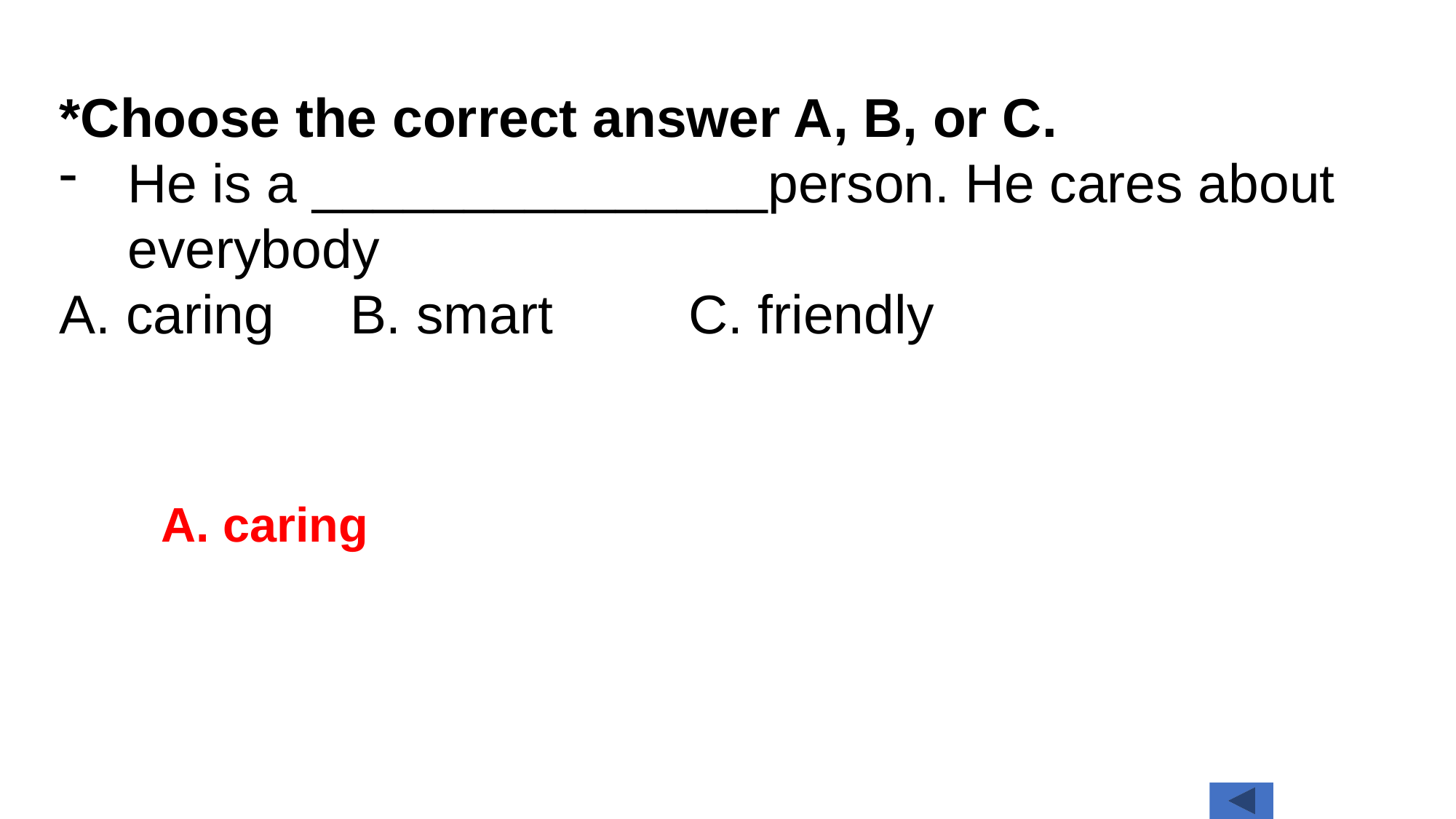

*Choose the correct answer A, B, or C.
He is a _______________person. He cares about everybody
A. caring     B. smart         C. friendly
A. caring